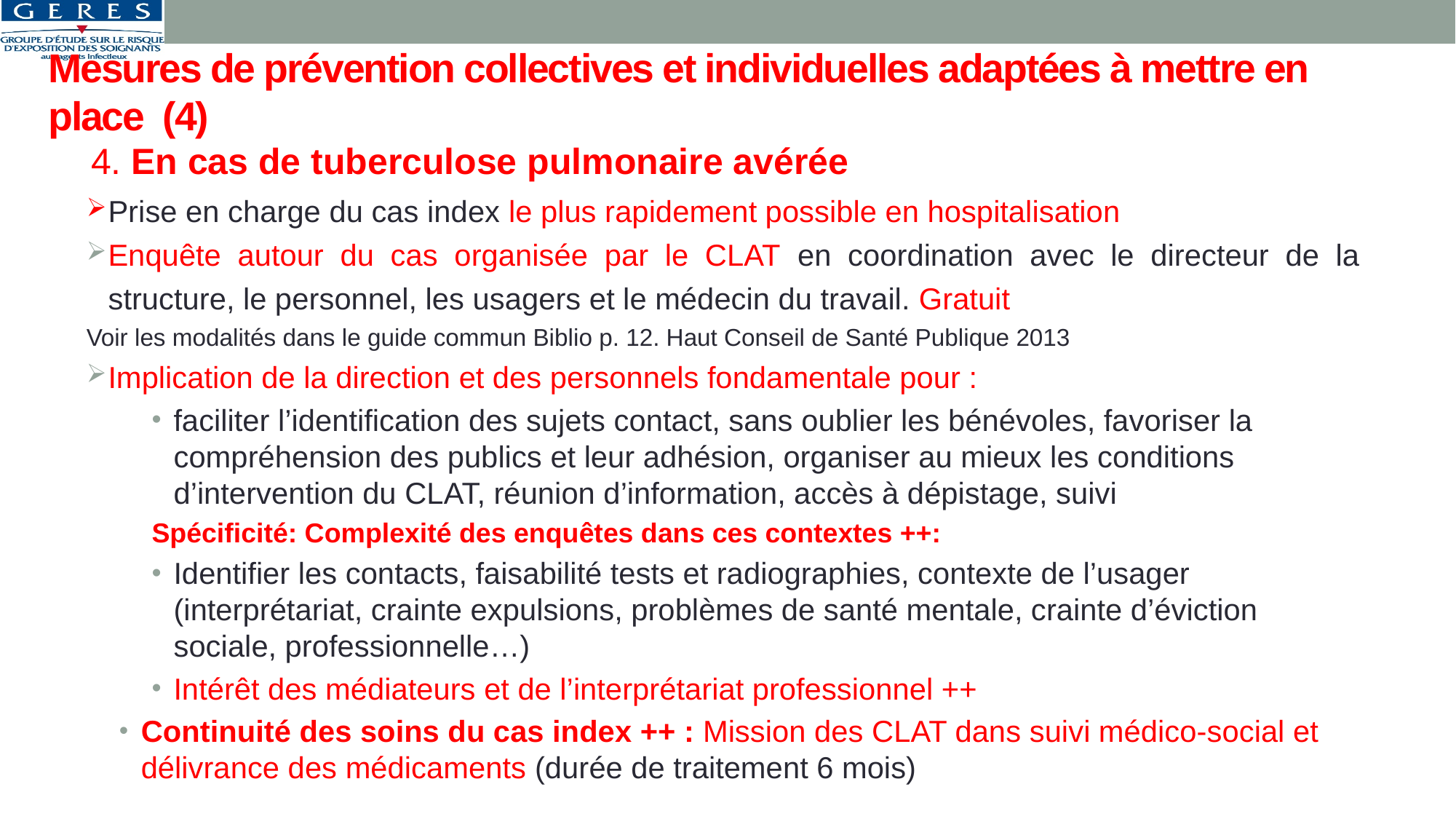

# Mesures de prévention collectives et individuelles adaptées à mettre en place  (4)
4. En cas de tuberculose pulmonaire avérée

Prise en charge du cas index le plus rapidement possible en hospitalisation
Enquête autour du cas organisée par le CLAT en coordination avec le directeur de la structure, le personnel, les usagers et le médecin du travail. Gratuit
Voir les modalités dans le guide commun Biblio p. 12. Haut Conseil de Santé Publique 2013
Implication de la direction et des personnels fondamentale pour :
faciliter l’identification des sujets contact, sans oublier les bénévoles, favoriser la compréhension des publics et leur adhésion, organiser au mieux les conditions d’intervention du CLAT, réunion d’information, accès à dépistage, suivi
Spécificité: Complexité des enquêtes dans ces contextes ++:
Identifier les contacts, faisabilité tests et radiographies, contexte de l’usager (interprétariat, crainte expulsions, problèmes de santé mentale, crainte d’éviction sociale, professionnelle…)
Intérêt des médiateurs et de l’interprétariat professionnel ++
Continuité des soins du cas index ++ : Mission des CLAT dans suivi médico-social et délivrance des médicaments (durée de traitement 6 mois)